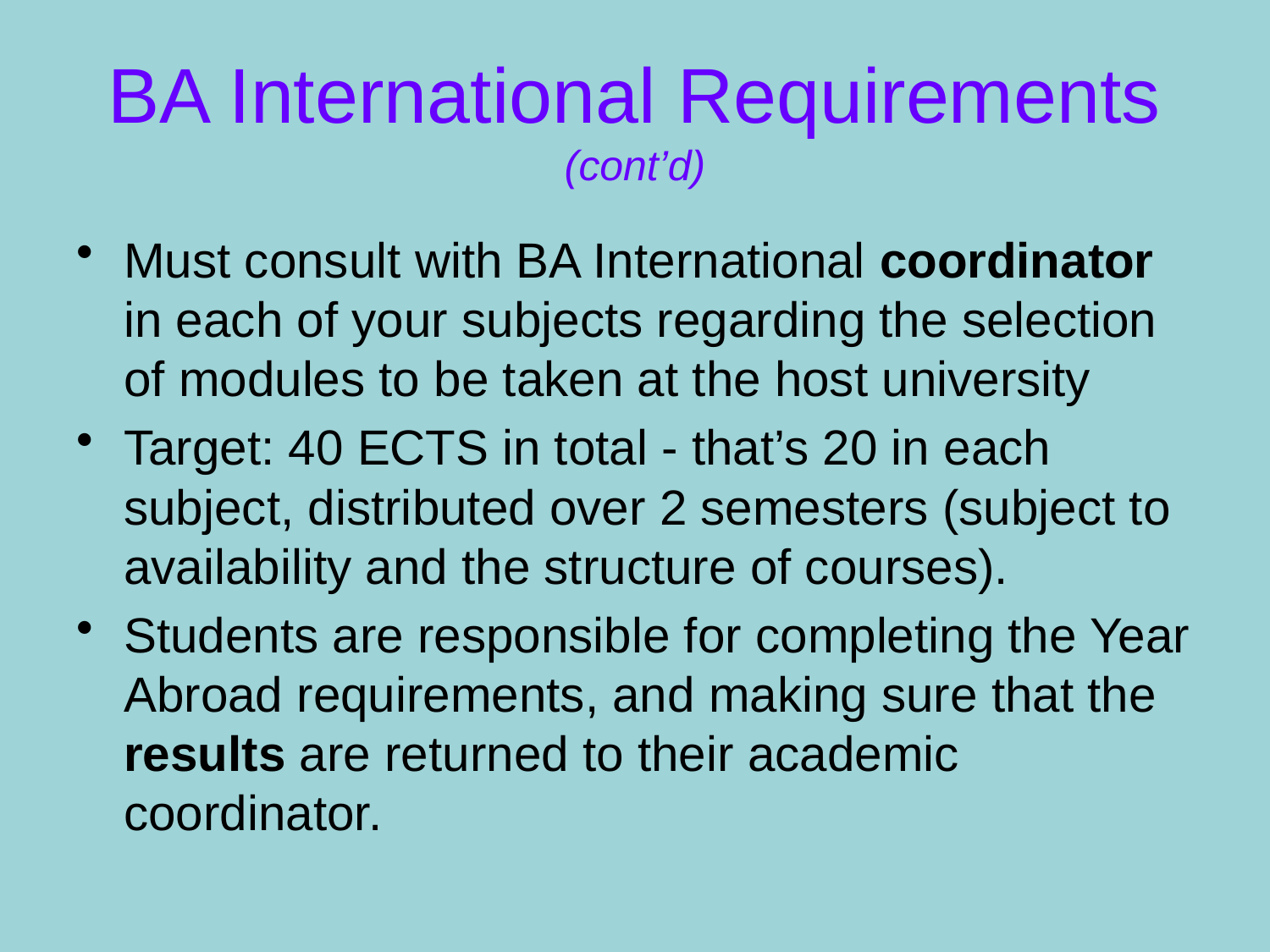

# BA International Requirements (cont’d)
Must consult with BA International coordinator in each of your subjects regarding the selection of modules to be taken at the host university
Target: 40 ECTS in total - that’s 20 in each subject, distributed over 2 semesters (subject to availability and the structure of courses).
Students are responsible for completing the Year Abroad requirements, and making sure that the results are returned to their academic coordinator.